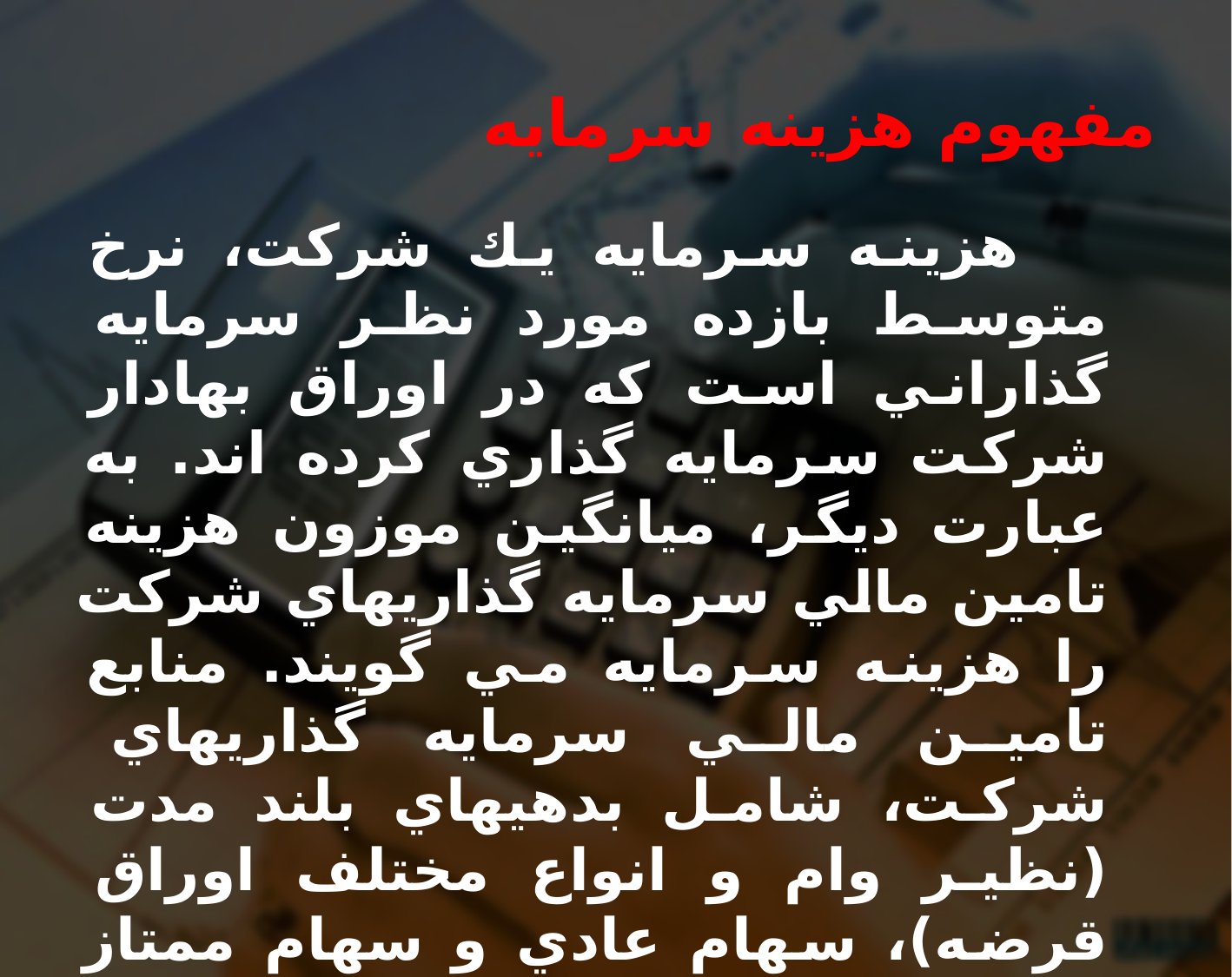

# مفهوم هزينه سرمايه
    هزينه سرمايه يك شركت، نرخ متوسط بازده مورد نظر سرمايه گذاراني است كه در اوراق بهادار شركت سرمايه گذاري كرده اند. به عبارت ديگر، ميانگين موزون هزينه تامين مالي سرمايه گذاريهاي شركت را هزينه سرمايه مي گويند. منابع تامين مالي سرمايه گذاريهاي شركت، شامل بدهيهاي بلند مدت (نظير وام و انواع مختلف اوراق قرضه)، سهام عادي و سهام ممتاز مي باشد.